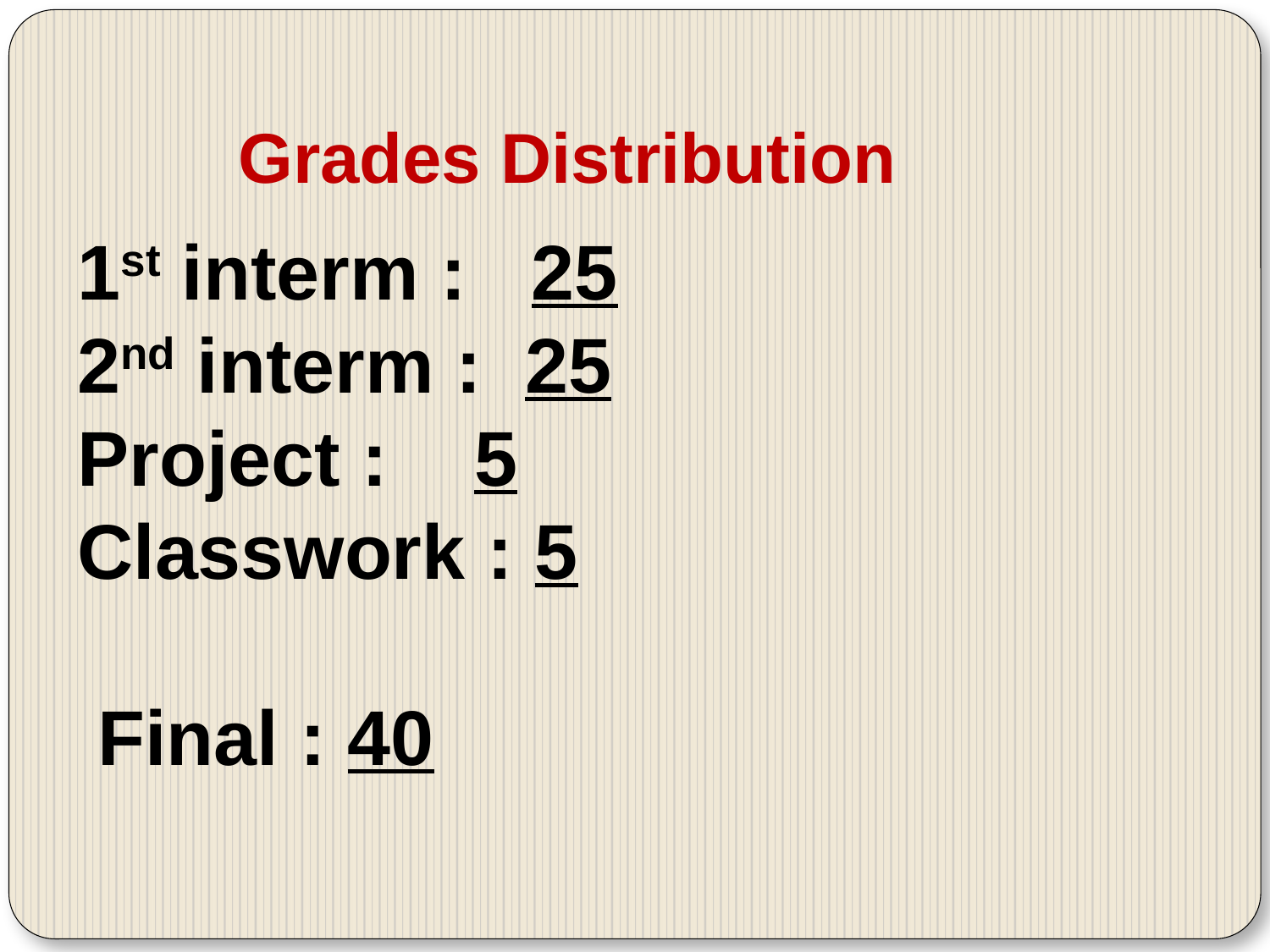

Grades Distribution

1st interm :   25
2nd interm :  25
Project :    5
Classwork : 5

                         Final : 40